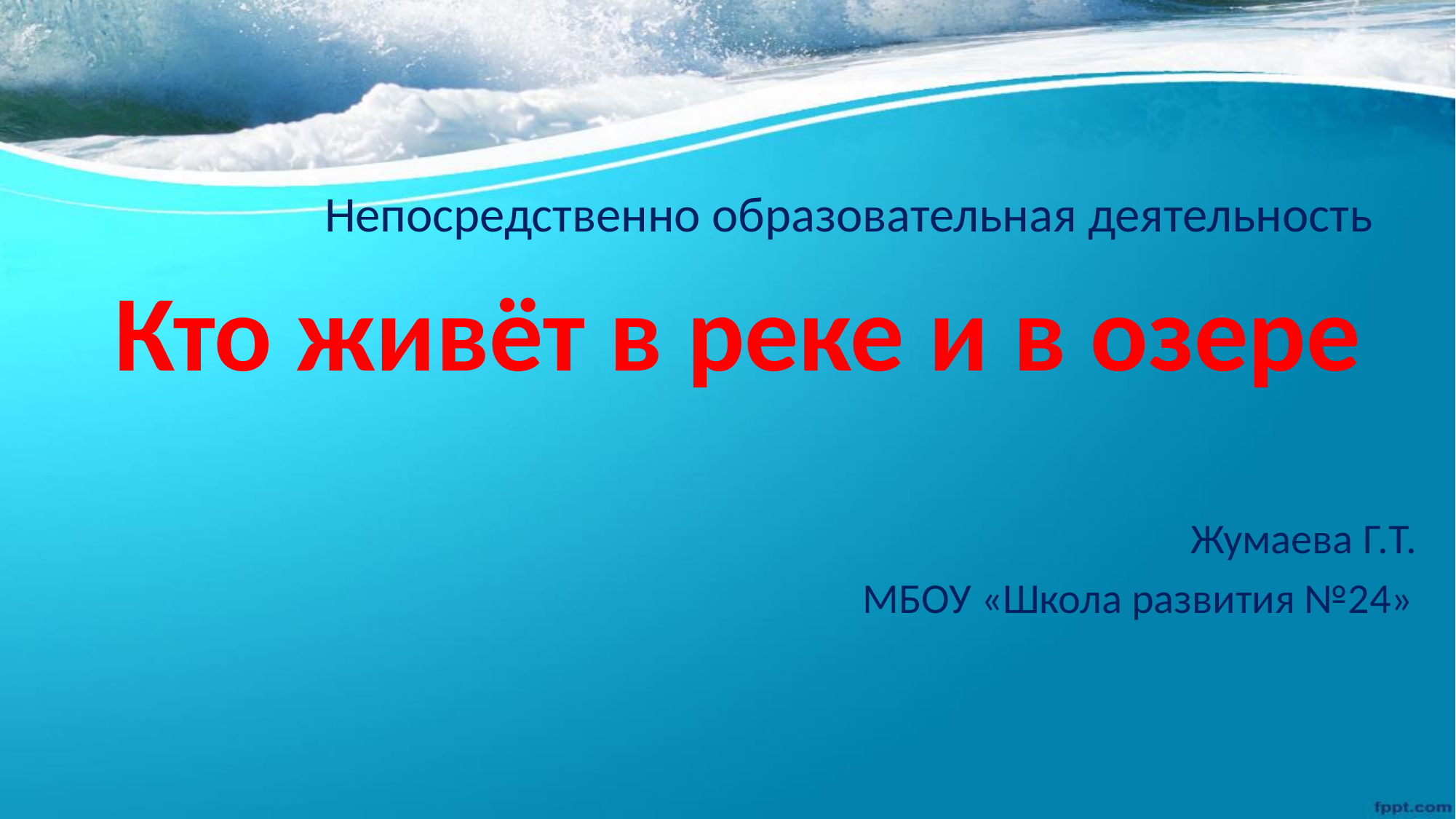

#
                           Непосредственно образовательная деятельность
Кто живёт в реке и в озере

                                                                                                                      Жумаева Г.Т.
                                                                                    МБОУ «Школа развития №24»